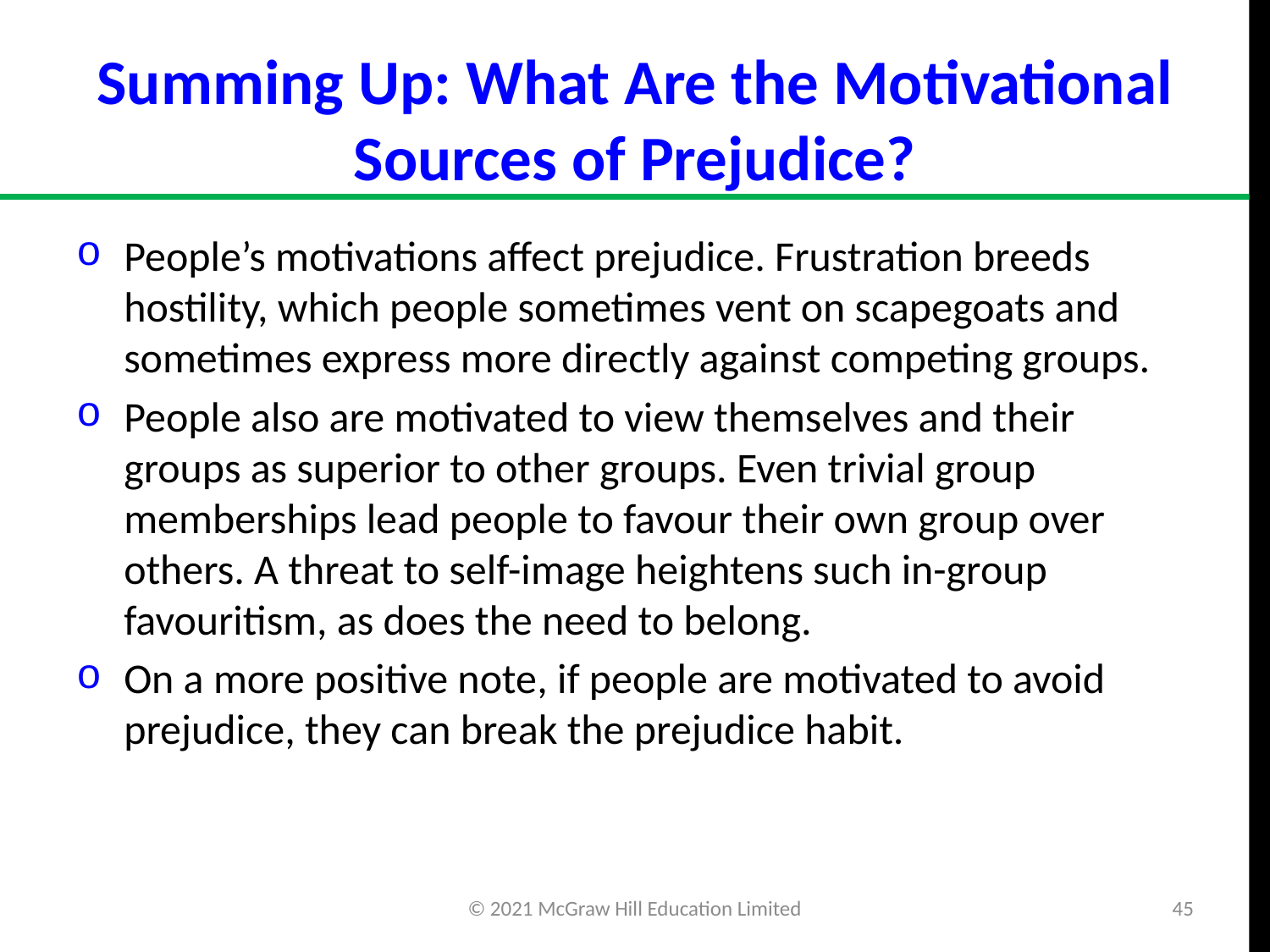

# Summing Up: What Are the Motivational Sources of Prejudice?
People’s motivations affect prejudice. Frustration breeds hostility, which people sometimes vent on scapegoats and sometimes express more directly against competing groups.
People also are motivated to view themselves and their groups as superior to other groups. Even trivial group memberships lead people to favour their own group over others. A threat to self-image heightens such in-group favouritism, as does the need to belong.
On a more positive note, if people are motivated to avoid prejudice, they can break the prejudice habit.
© 2021 McGraw Hill Education Limited
45